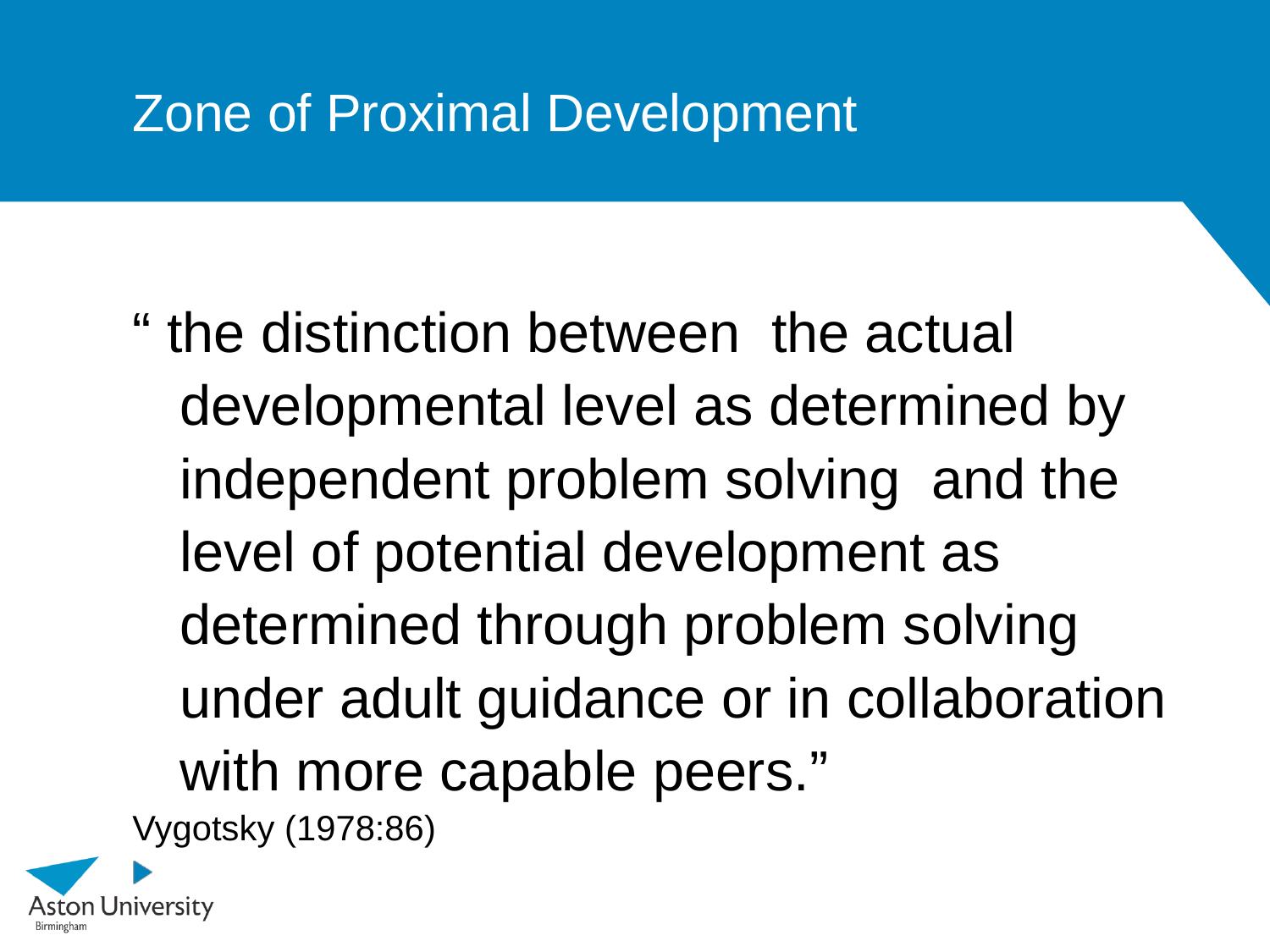

# Zone of Proximal Development
“ the distinction between  the actual developmental level as determined by independent problem solving  and the level of potential development as determined through problem solving under adult guidance or in collaboration with more capable peers.”
Vygotsky (1978:86)